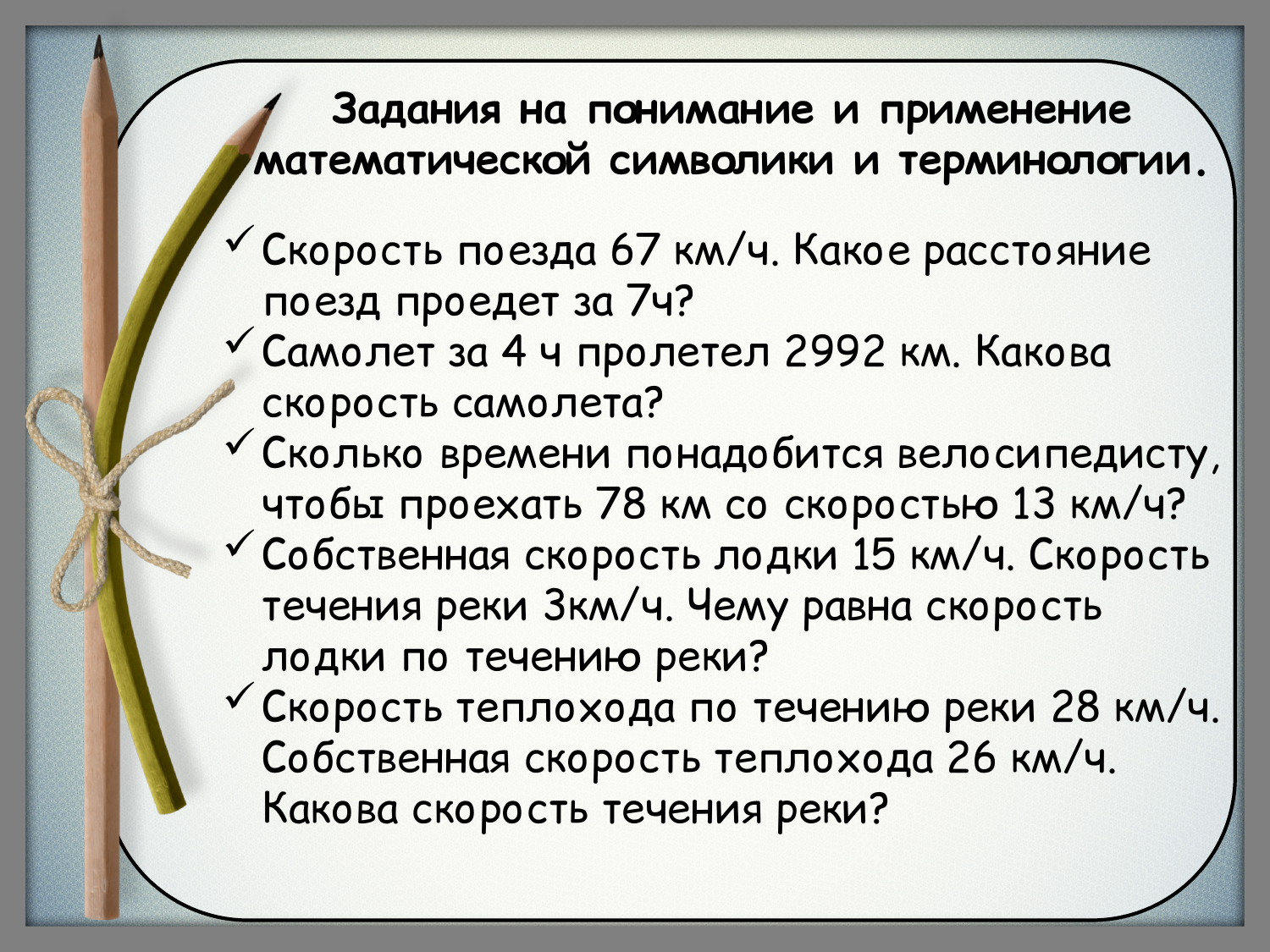

Задания на понимание и применение математической символики и терминологии.

Скорость поезда 67 км/ч. Какое расстояние поезд проедет за 7ч?
Самолет за 4 ч пролетел 2992 км. Какова скорость самолета?
Сколько времени понадобится велосипедисту, чтобы проехать 78 км со скоростью 13 км/ч?
Собственная скорость лодки 15 км/ч. Скорость течения реки 3км/ч. Чему равна скорость лодки по течению реки?
Скорость теплохода по течению реки 28 км/ч. Собственная скорость теплохода 26 км/ч. Какова скорость течения реки?